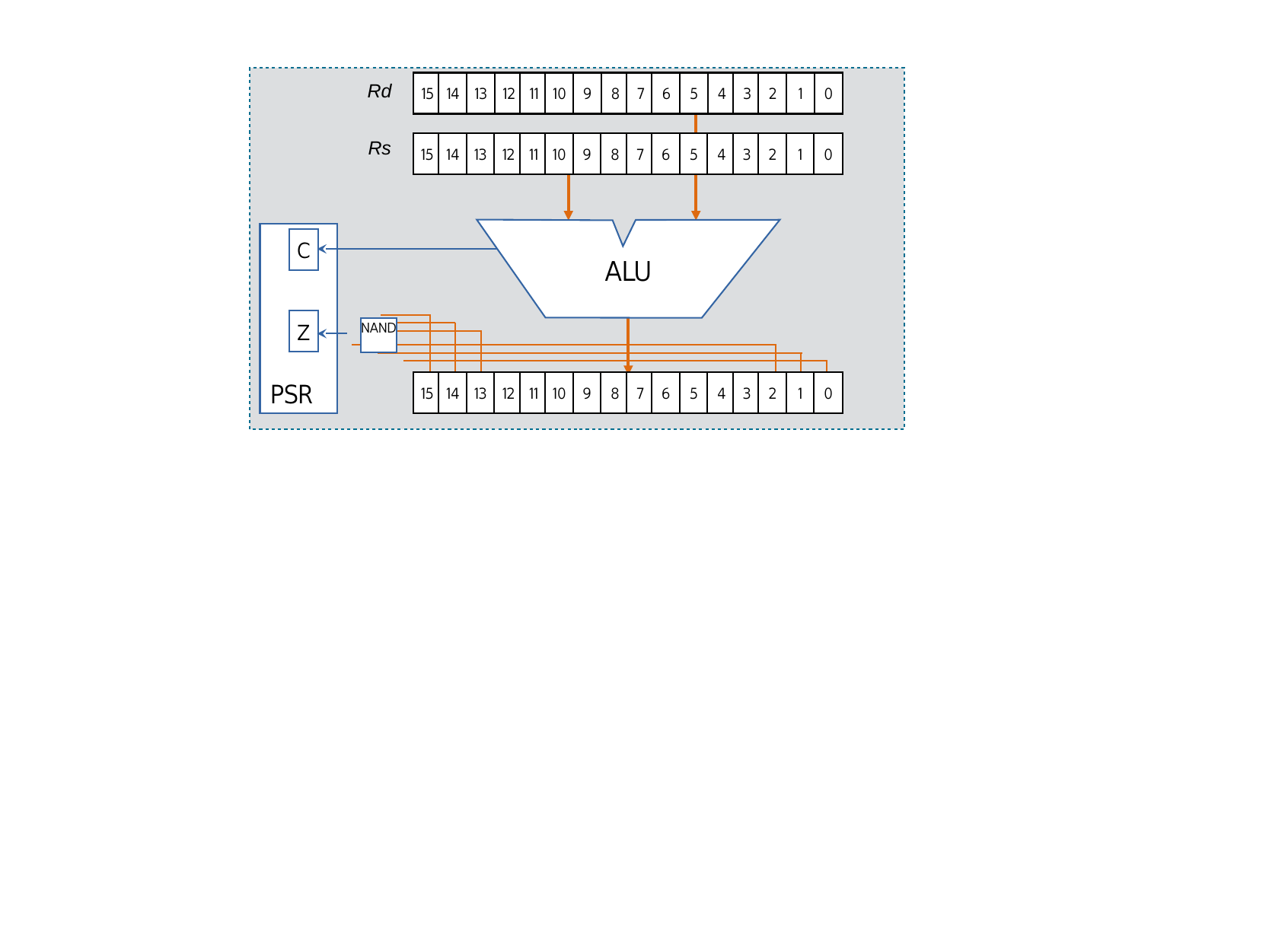

15
14
13
12
11
10
9
8
7
6
5
4
3
2
1
0
Rd

Rs
15
14
13
12
11
10
9
8
7
6
5
4
3
2
1
0

C
ALU

NAND

Z

PSR

15
14
13
12
11
10
9
8
7
6
5
4
3
2
1
0